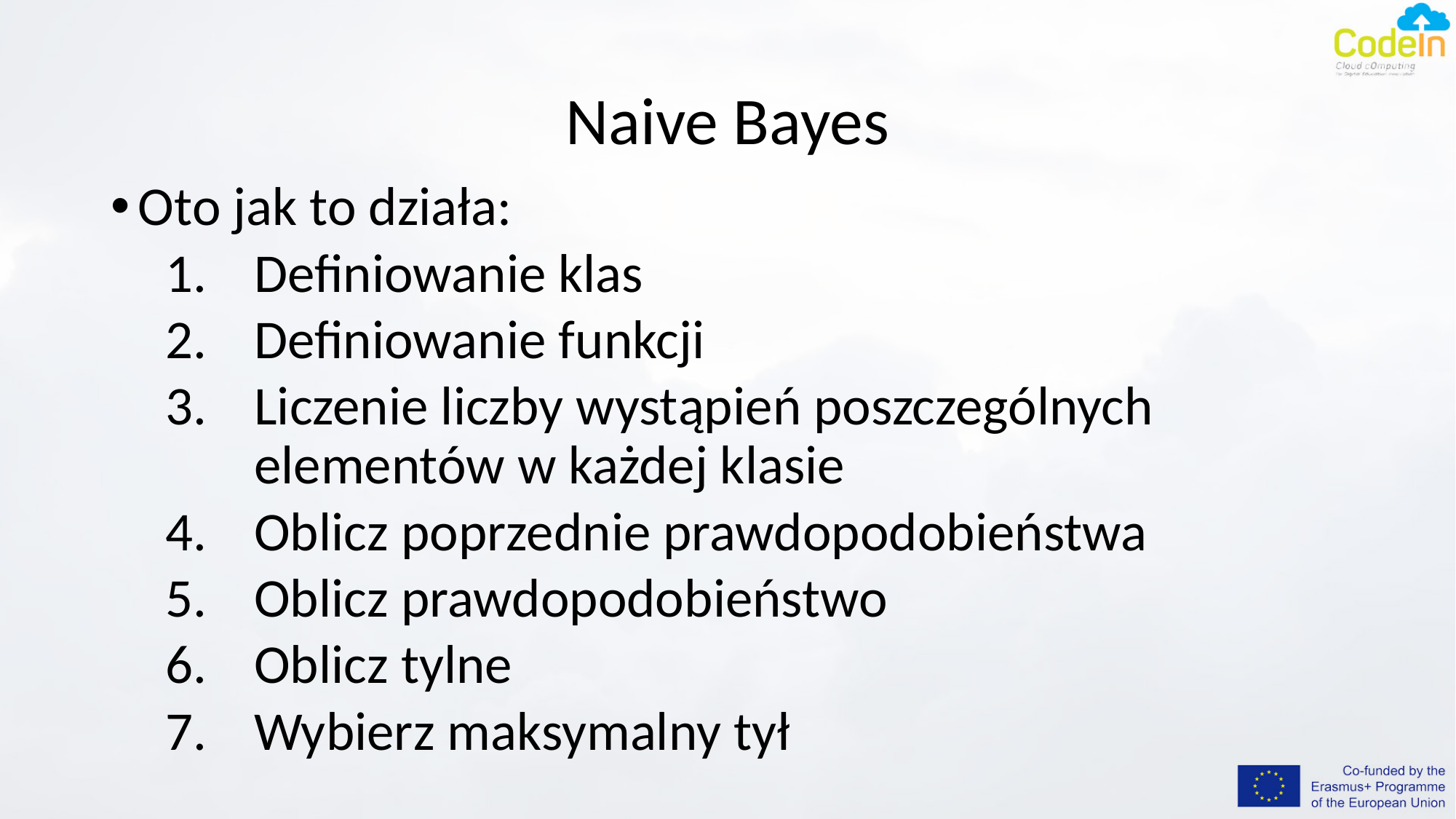

# Naive Bayes
Oto jak to działa:
Definiowanie klas
Definiowanie funkcji
Liczenie liczby wystąpień poszczególnych elementów w każdej klasie
Oblicz poprzednie prawdopodobieństwa
Oblicz prawdopodobieństwo
Oblicz tylne
Wybierz maksymalny tył